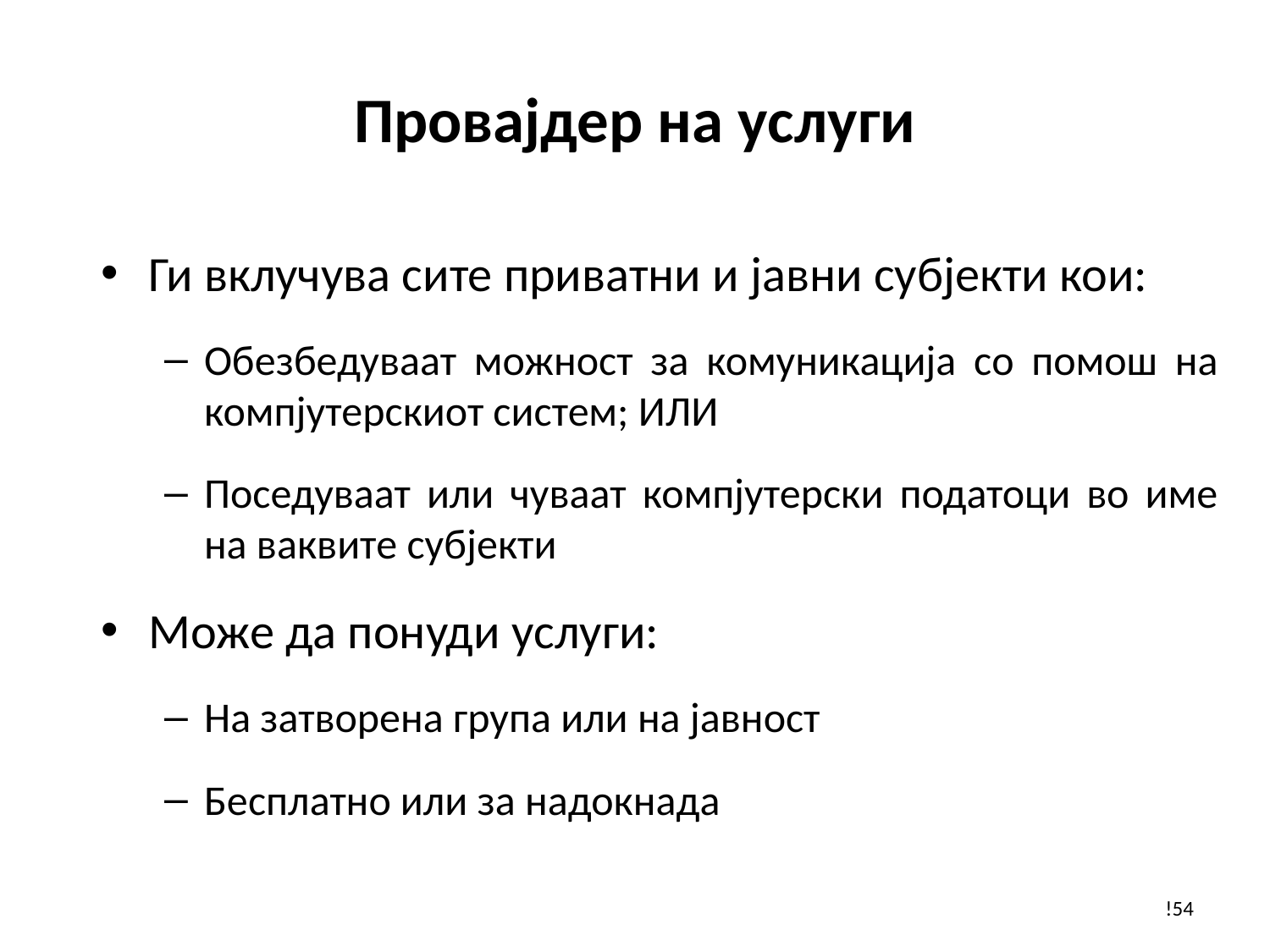

# Провајдер на услуги
Ги вклучува сите приватни и јавни субјекти кои:
Обезбедуваат можност за комуникација со помош на компјутерскиот систем; ИЛИ
Поседуваат или чуваат компјутерски податоци во име на ваквите субјекти
Може да понуди услуги:
На затворена група или на јавност
Бесплатно или за надокнада
!54